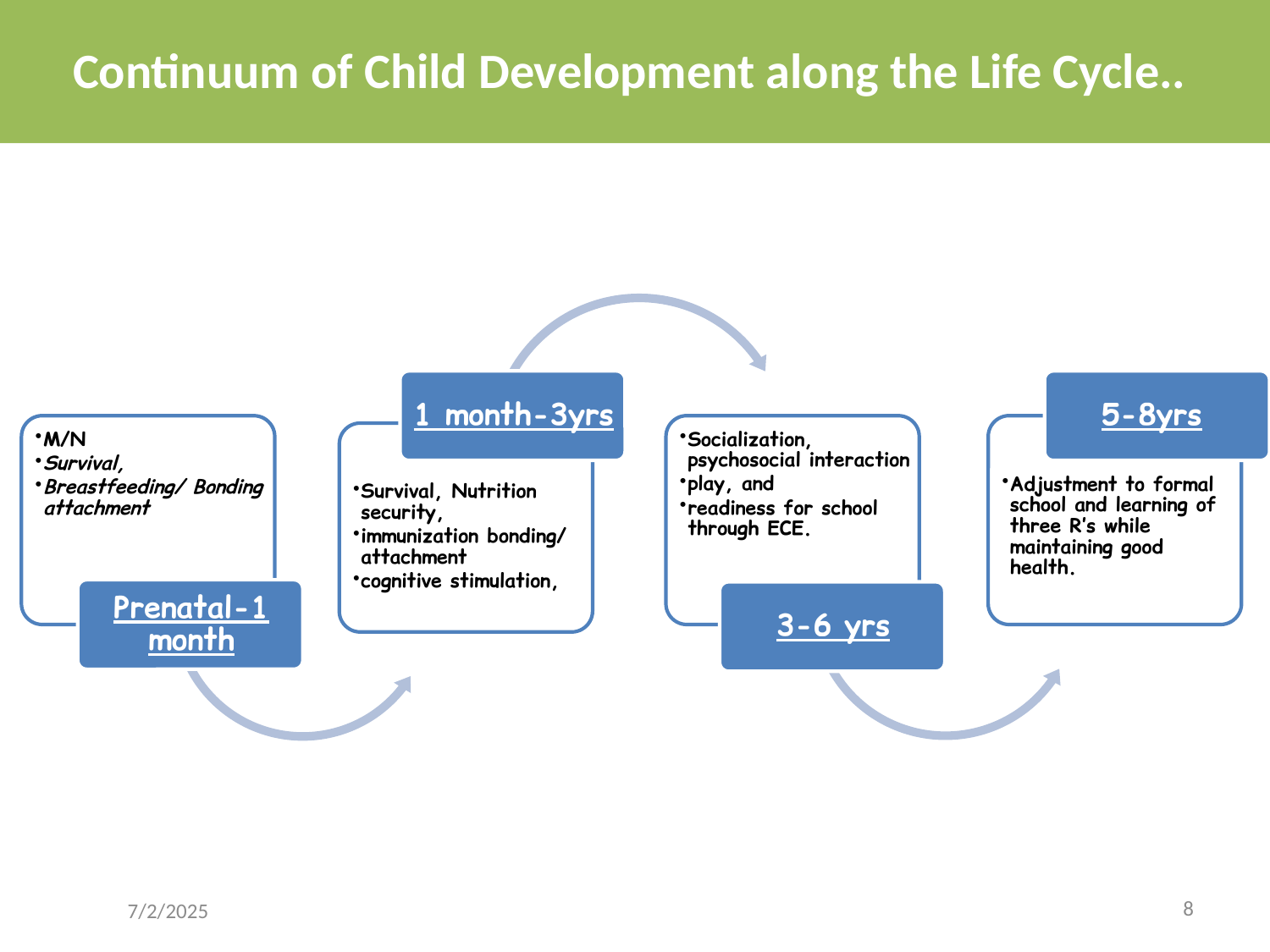

Continuum of Child Development along the Life Cycle..
M/N
Survival,
Breastfeeding/ Bonding attachment
Prenatal-1 month
Survival, Nutrition security,
immunization bonding/ attachment
cognitive stimulation,
1 month-3yrs
Socialization, psychosocial interaction
play, and
readiness for school through ECE.
3-6 yrs
Adjustment to formal school and learning of three R’s while maintaining good health.
5-8yrs
7/2/2025
8